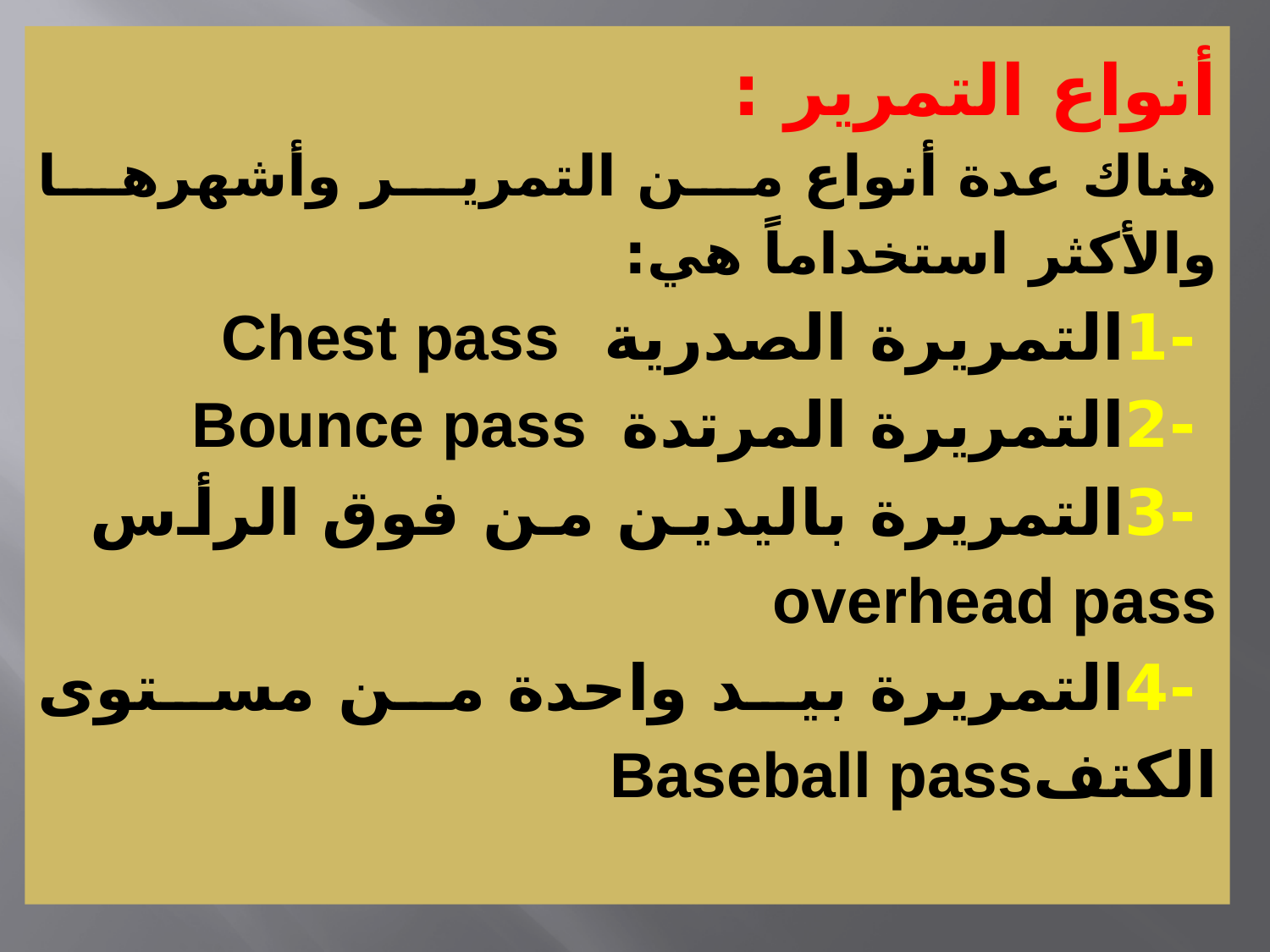

أنواع التمرير :
هناك عدة أنواع من التمرير وأشهرها والأكثر استخداماً هي:
 -1التمريرة الصدرية  Chest pass
 -2التمريرة المرتدة  Bounce pass
 -3التمريرة باليدين من فوق الرأس    overhead pass
 -4التمريرة بيد واحدة من مستوى الكتفBaseball pass